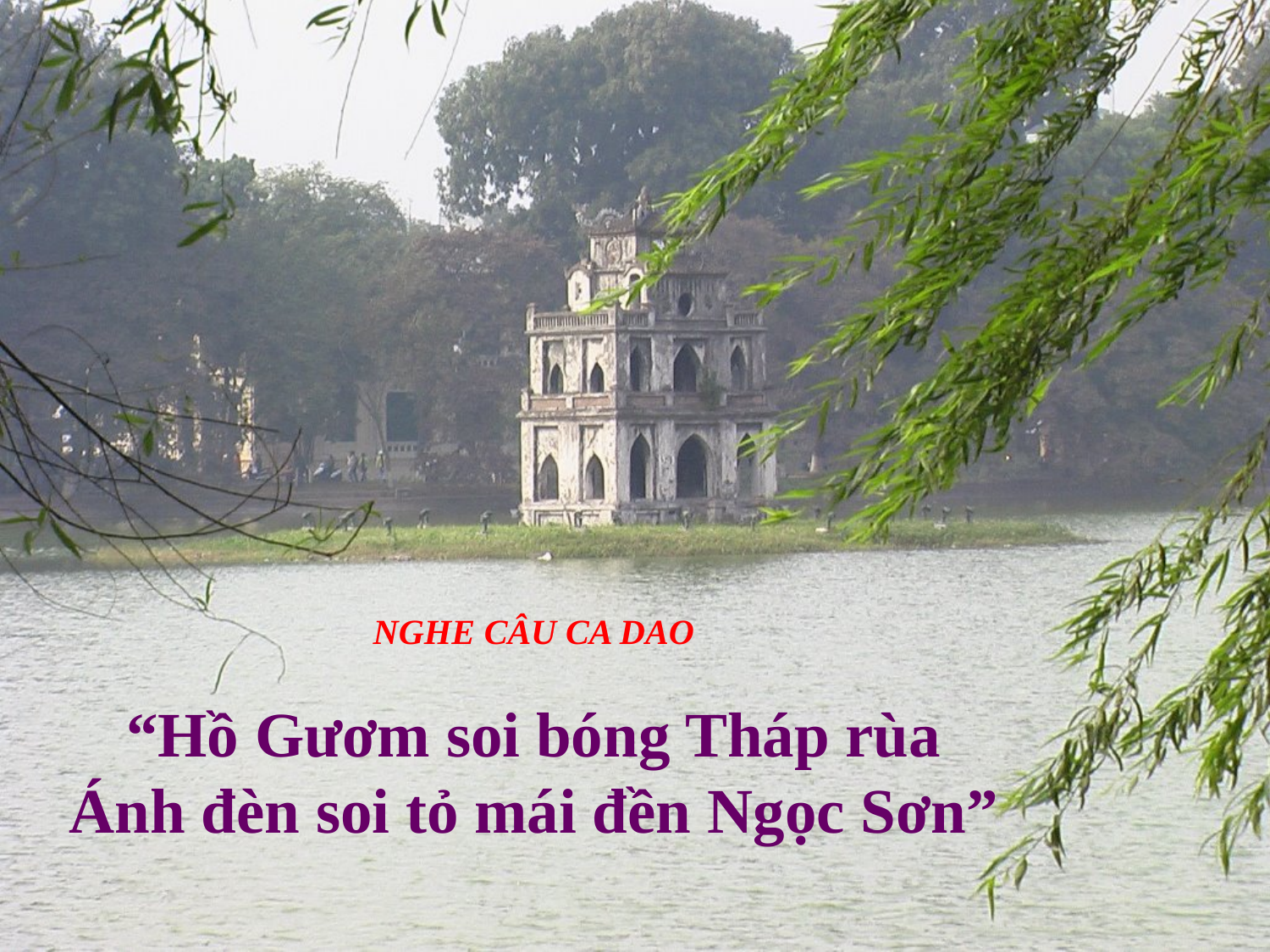

NGHE CÂU CA DAO

“Hồ Gươm soi bóng Tháp rùa
Ánh đèn soi tỏ mái đền Ngọc Sơn”